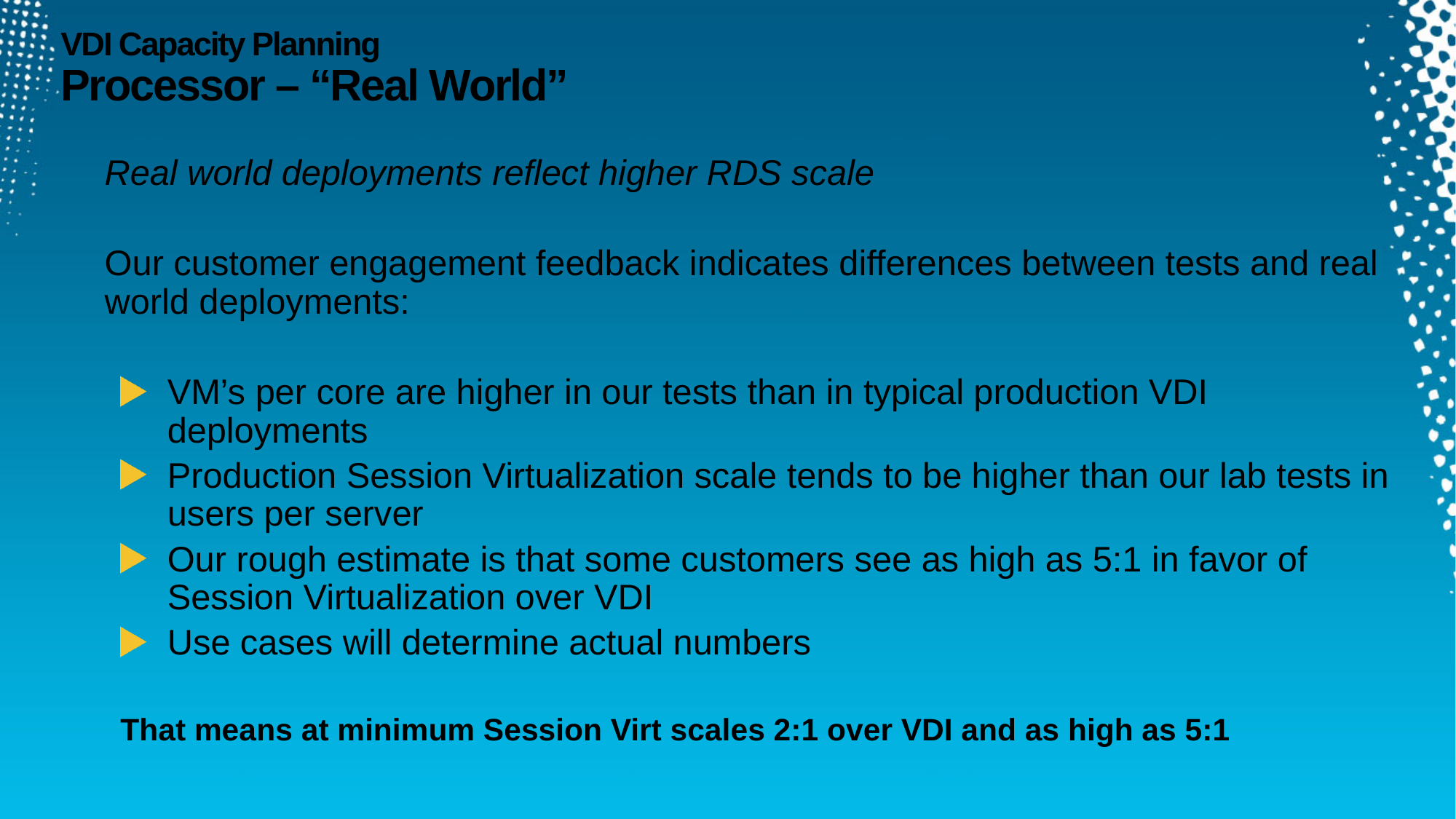

# VDI Capacity Planning Processor – “Real World”
Real world deployments reflect higher RDS scale

Our customer engagement feedback indicates differences between tests and real world deployments:

VM’s per core are higher in our tests than in typical production VDI deployments
Production Session Virtualization scale tends to be higher than our lab tests in users per server
Our rough estimate is that some customers see as high as 5:1 in favor of Session Virtualization over VDI
Use cases will determine actual numbers

That means at minimum Session Virt scales 2:1 over VDI and as high as 5:1